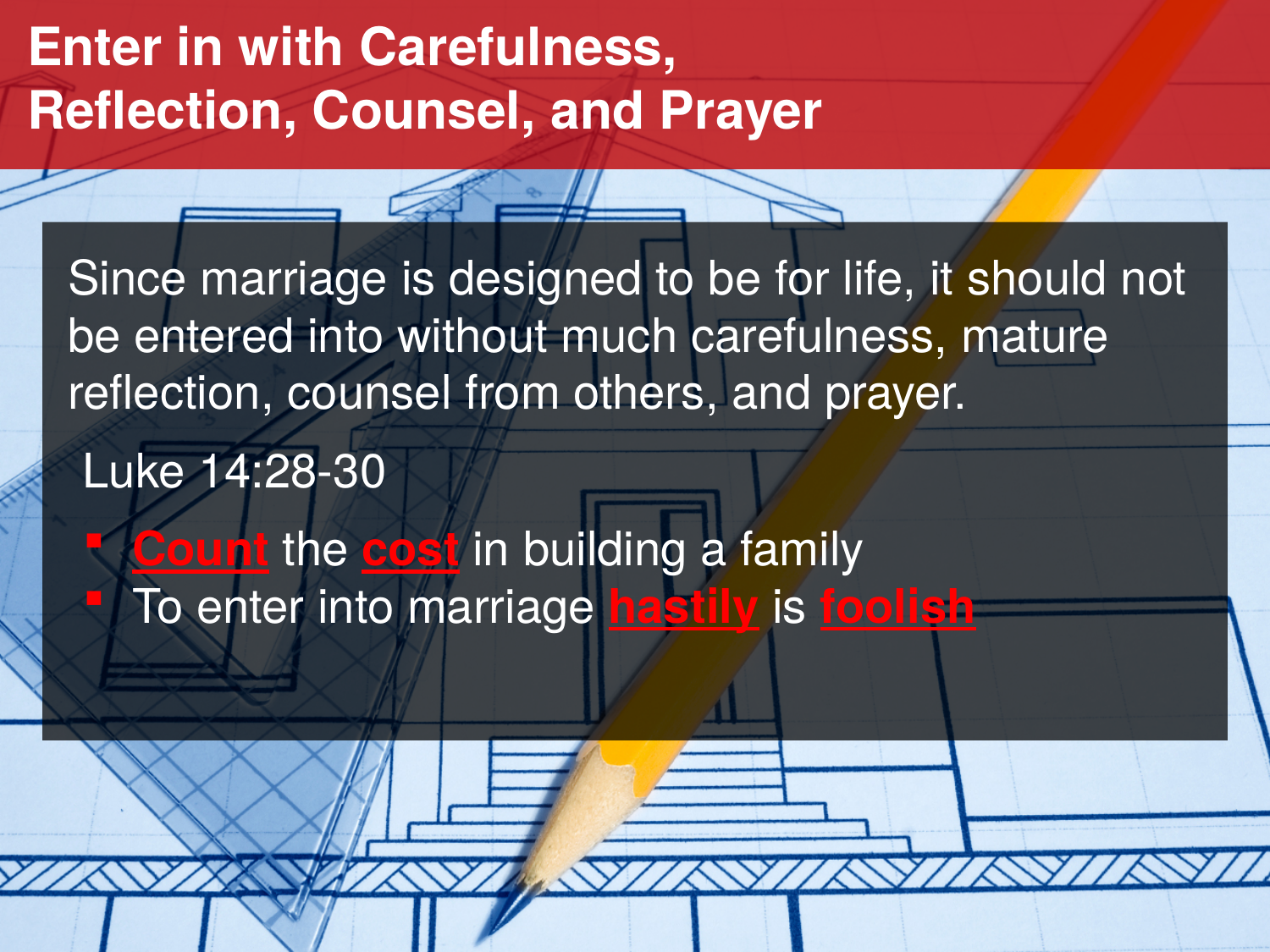

Enter in with Carefulness,
Reflection, Counsel, and Prayer
Since marriage is designed to be for life, it should not be entered into without much carefulness, mature reflection, counsel from others, and prayer.
Luke 14:28-30
Count the cost in building a family
To enter into marriage hastily is foolish